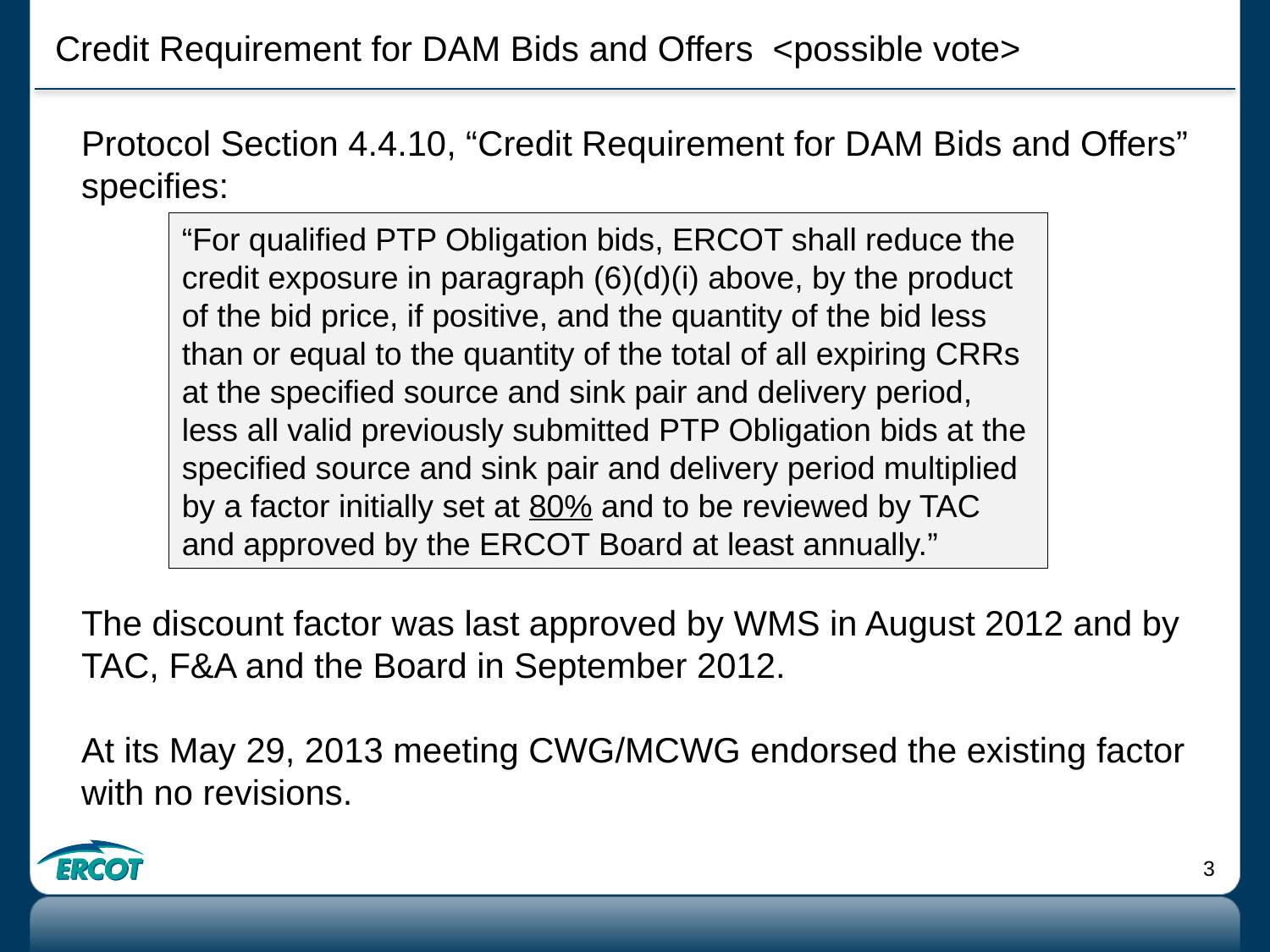

Credit Requirement for DAM Bids and Offers  <possible vote>
Protocol Section 4.4.10, “Credit Requirement for DAM Bids and Offers” specifies:
“For qualified PTP Obligation bids, ERCOT shall reduce the credit exposure in paragraph (6)(d)(i) above, by the product of the bid price, if positive, and the quantity of the bid less than or equal to the quantity of the total of all expiring CRRs at the specified source and sink pair and delivery period, less all valid previously submitted PTP Obligation bids at the specified source and sink pair and delivery period multiplied by a factor initially set at 80% and to be reviewed by TAC and approved by the ERCOT Board at least annually.”
The discount factor was last approved by WMS in August 2012 and by TAC, F&A and the Board in September 2012.

At its May 29, 2013 meeting CWG/MCWG endorsed the existing factor with no revisions.